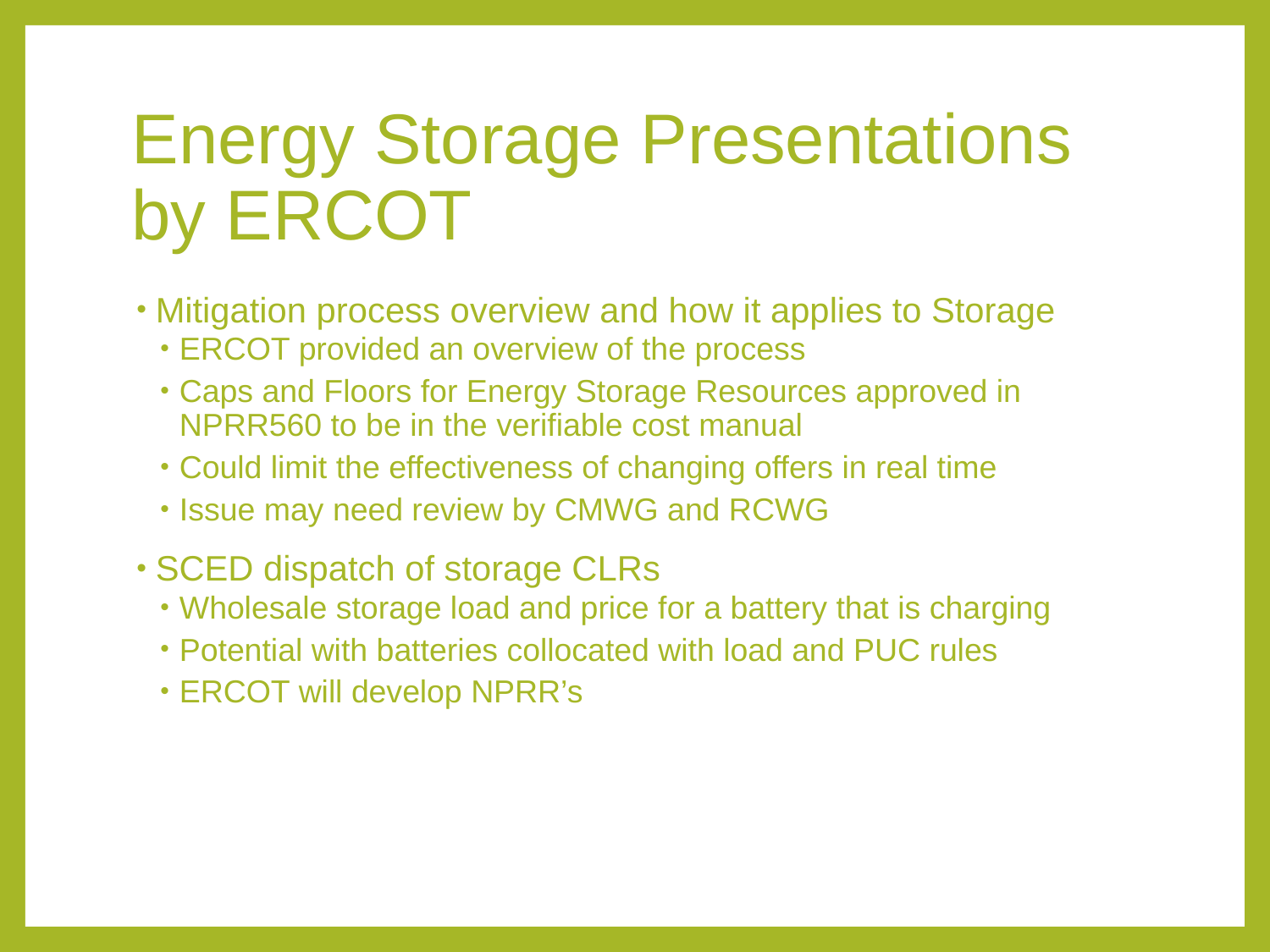

# Energy Storage Presentations by ERCOT
Mitigation process overview and how it applies to Storage
ERCOT provided an overview of the process
Caps and Floors for Energy Storage Resources approved in NPRR560 to be in the verifiable cost manual
Could limit the effectiveness of changing offers in real time
Issue may need review by CMWG and RCWG
SCED dispatch of storage CLRs
Wholesale storage load and price for a battery that is charging
Potential with batteries collocated with load and PUC rules
ERCOT will develop NPRR’s